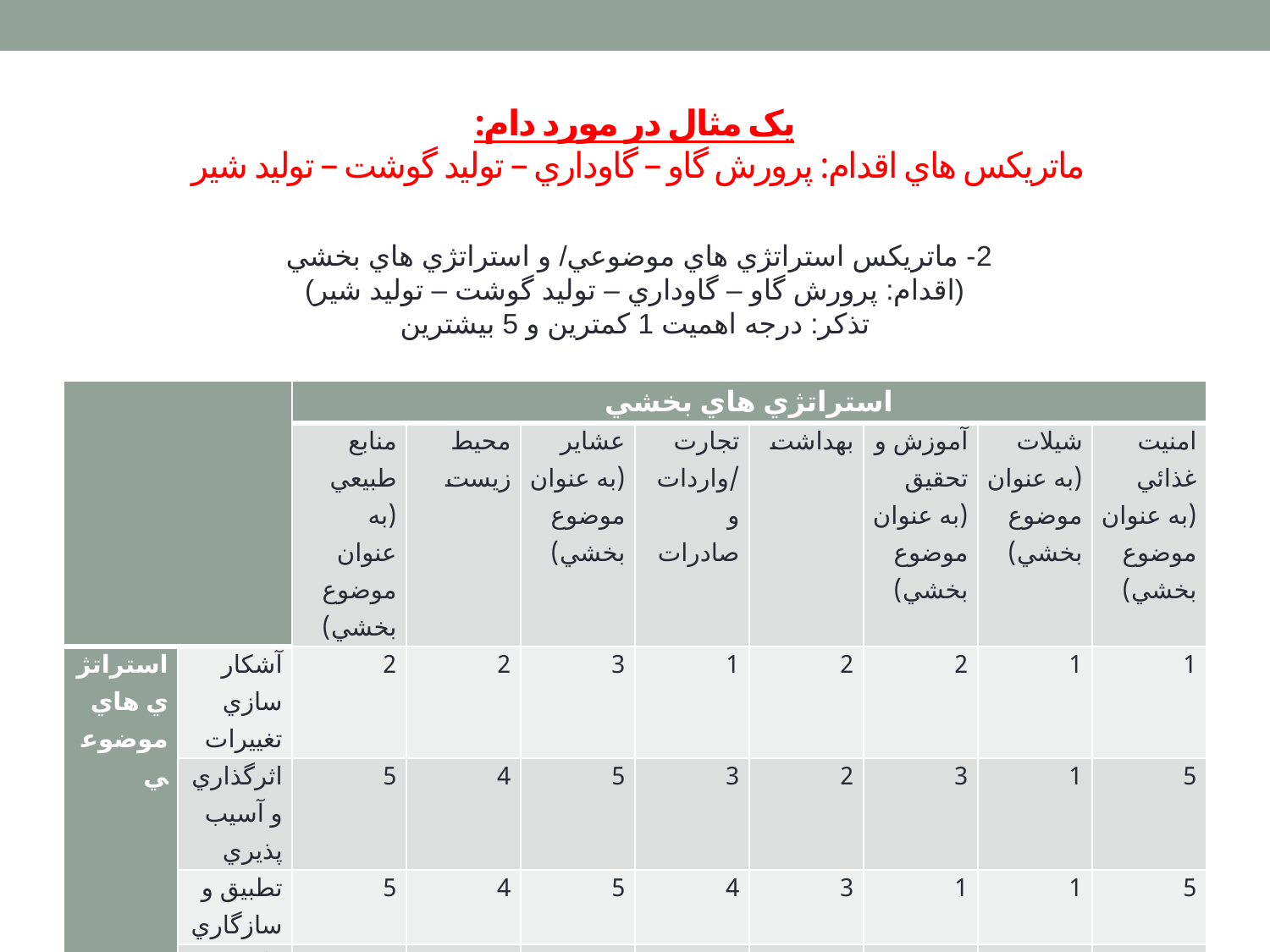

# يک مثال در مورد دام: ماتريکس هاي اقدام: پرورش گاو – گاوداري – توليد گوشت – توليد شير
2- ماتريکس استراتژي هاي موضوعي/ و استراتژي هاي بخشي
(اقدام: پرورش گاو – گاوداري – توليد گوشت – توليد شير)
تذکر: درجه اهميت 1 کمترين و 5 بيشترين
|  |  | استراتژي هاي بخشي |  |  |  |  |  |  |  |
| --- | --- | --- | --- | --- | --- | --- | --- | --- | --- |
|  |  | منابع طبيعي (به عنوان موضوع بخشي) | محيط زيست | عشاير (به عنوان موضوع بخشي) | تجارت /واردات و صادرات | بهداشت | آموزش و تحقيق (به عنوان موضوع بخشي) | شيلات (به عنوان موضوع بخشي) | امنيت غذائي (به عنوان موضوع بخشي) |
| استراتژي هاي موضوعي | آشکار سازي تغييرات | 2 | 2 | 3 | 1 | 2 | 2 | 1 | 1 |
|  | اثرگذاري و آسيب پذيري | 5 | 4 | 5 | 3 | 2 | 3 | 1 | 5 |
|  | تطبيق و سازگاري | 5 | 4 | 5 | 4 | 3 | 1 | 1 | 5 |
|  | کاهش انتشار | 5 | 3 | 4 | 5 | 4 | 1 | 1 | 2 |